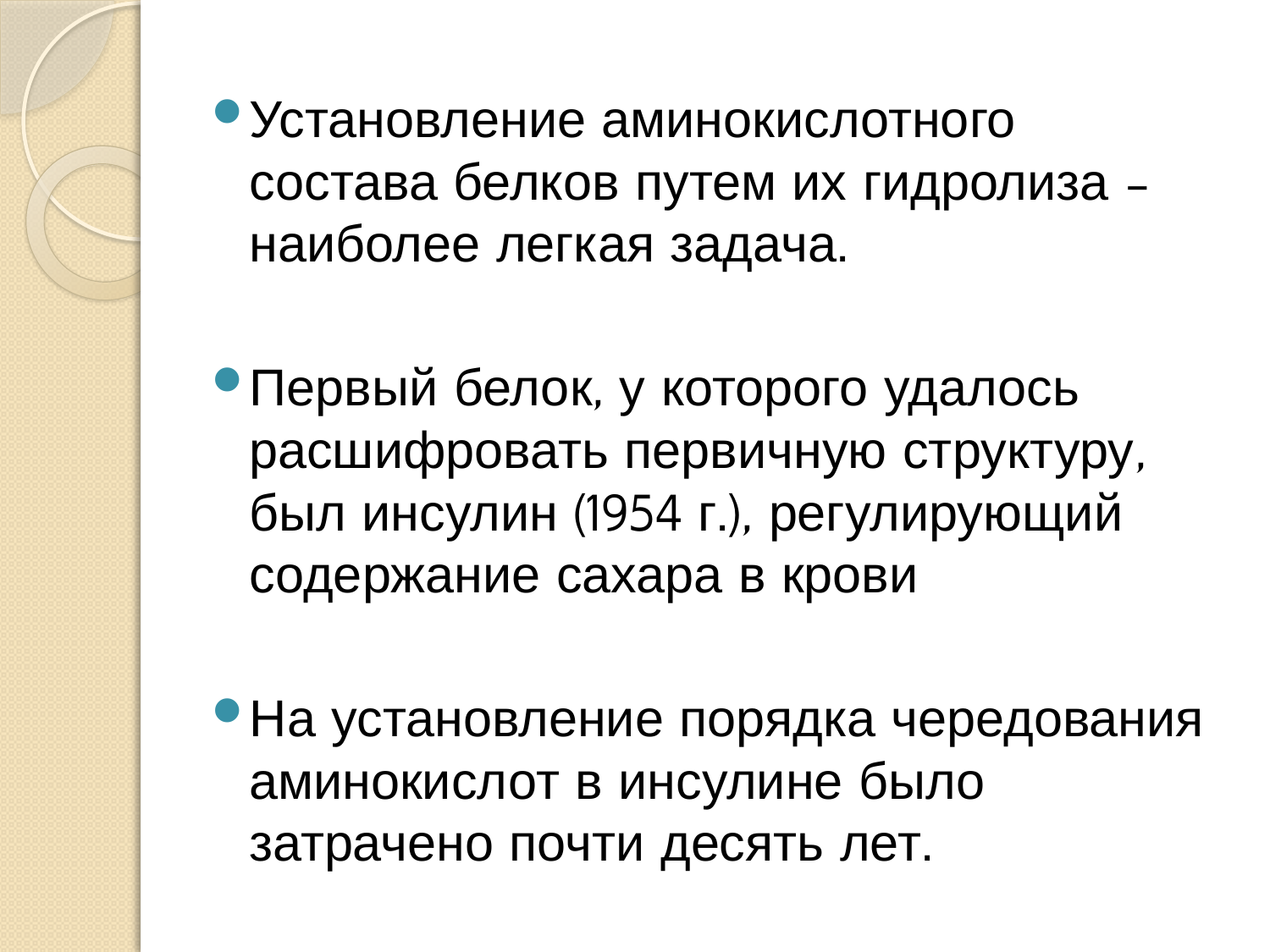

Установление аминокислотного состава белков путем их гидролиза – наиболее легкая задача.

Первый белок, у которого удалось расшифровать первичную структуру, был инсулин (1954 г.), регулирующий содержание сахара в крови

На установление порядка чередования аминокислот в инсулине было затрачено почти десять лет.